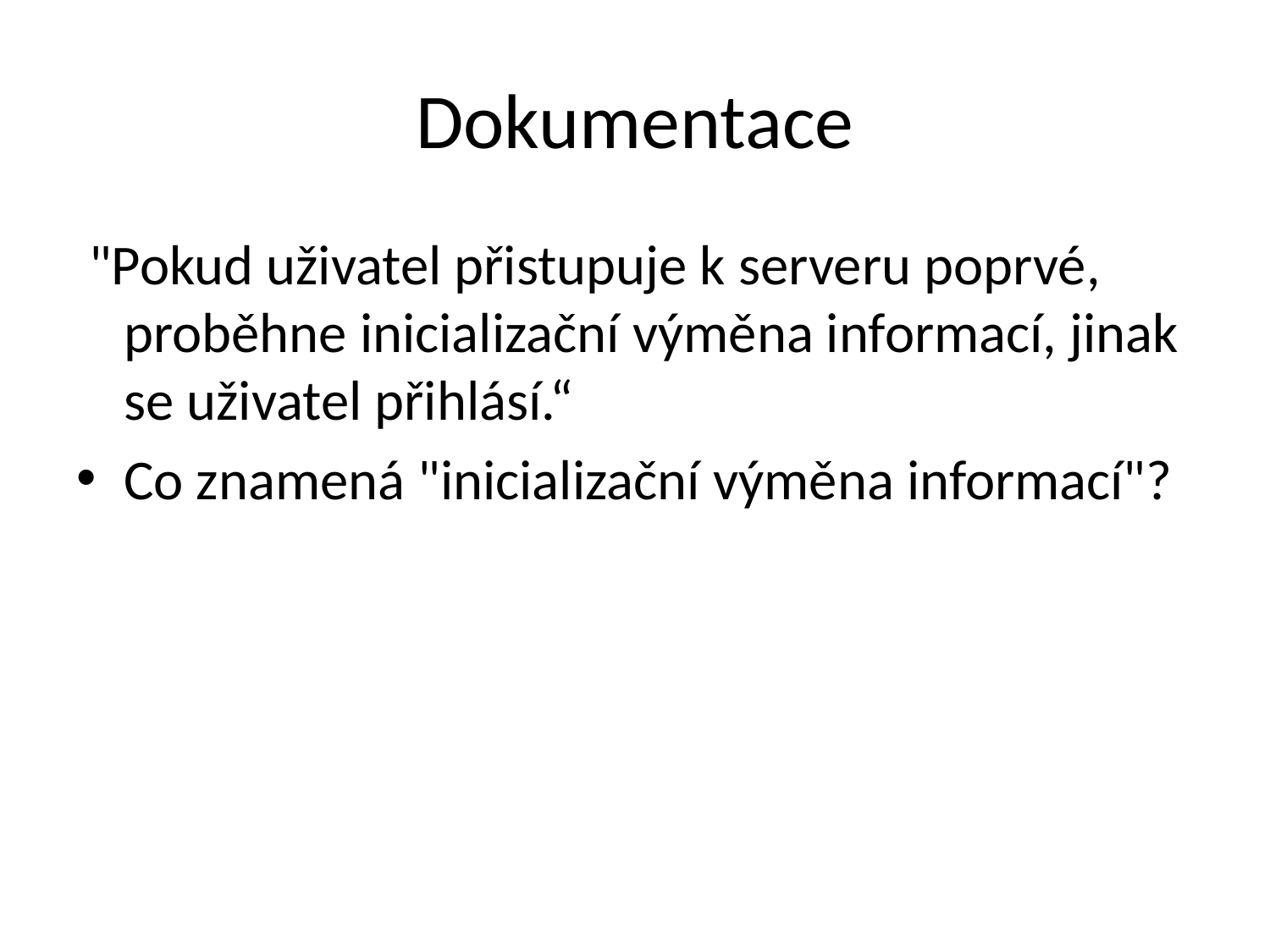

# Dokumentace
 "Pokud uživatel přistupuje k serveru poprvé, proběhne inicializační výměna informací, jinak se uživatel přihlásí.“
Co znamená "inicializační výměna informací"?